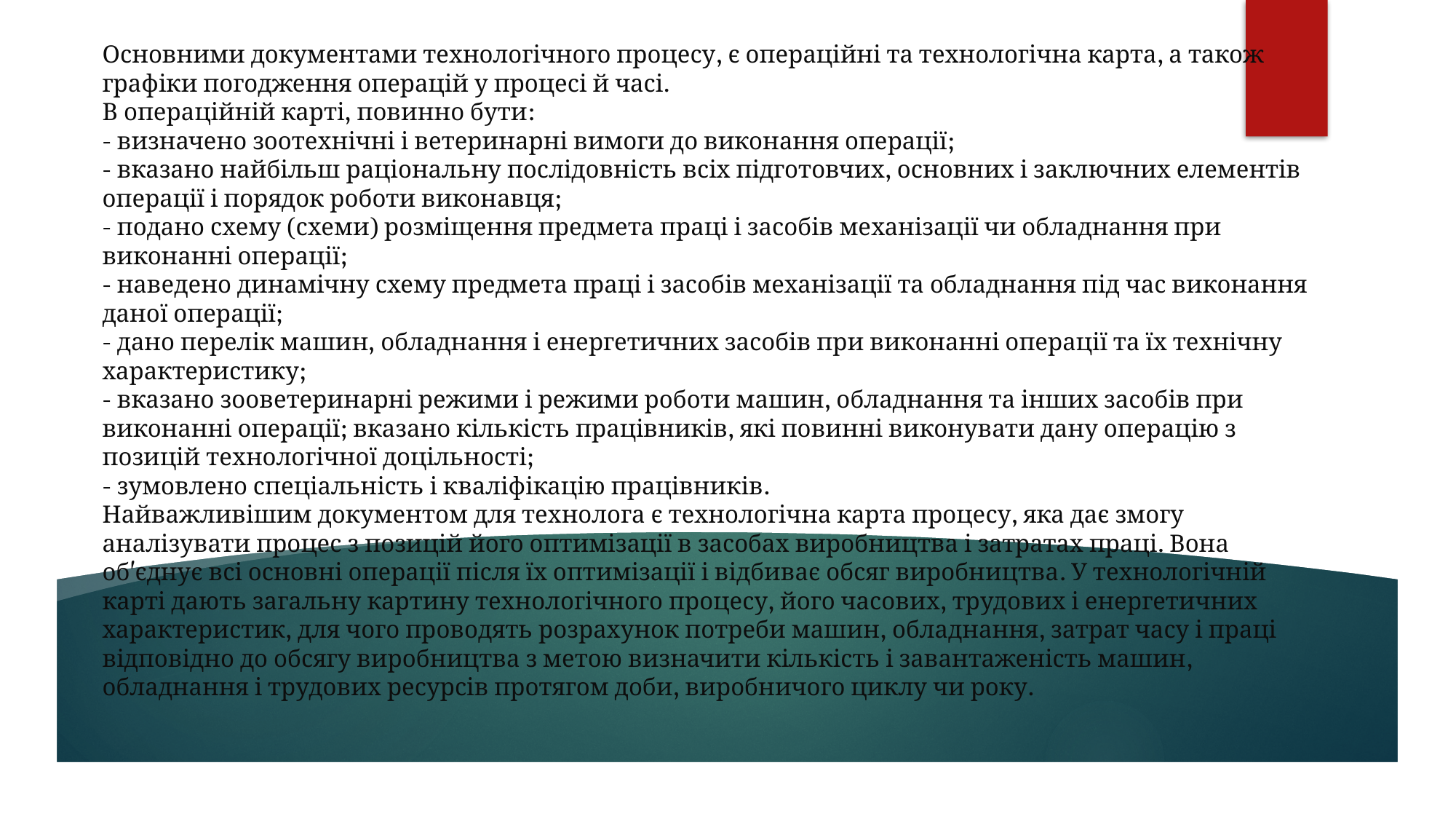

# Основними документами технологічного процесу, є операційні та технологічна карта, а також графіки погодження операцій у процесі й часі. В операційній карті, повинно бути: - визначено зоотехнічні і ветеринарні вимоги до виконання операції; - вказано найбільш раціональну послідовність всіх підготовчих, основних і заключних елементів операції і порядок роботи виконавця; - подано схему (схеми) розміщення предмета праці і засобів механізації чи обладнання при виконанні операції; - наведено динамічну схему предмета праці і засобів механізації та обладнання під час виконання даної операції; - дано перелік машин, обладнання і енергетичних засобів при виконанні операції та їх технічну характеристику; - вказано зооветеринарні режими і режими роботи машин, обладнання та інших засобів при виконанні операції; вказано кількість працівників, які повинні виконувати дану операцію з позицій технологічної доцільності; - зумовлено спеціальність і кваліфікацію працівників. Найважливішим документом для технолога є технологічна карта процесу, яка дає змогу аналізувати процес з позицій його оптимізації в засобах виробництва і затратах праці. Вона об'єднує всі основні операції після їх оптимізації і відбиває обсяг виробництва. У технологічній карті дають загальну картину технологічного процесу, його часових, трудових і енергетичних характеристик, для чого проводять розрахунок потреби машин, обладнання, затрат часу і праці відповідно до обсягу виробництва з метою визначити кількість і завантаженість машин, обладнання і трудових ресурсів протягом доби, виробничого циклу чи року.